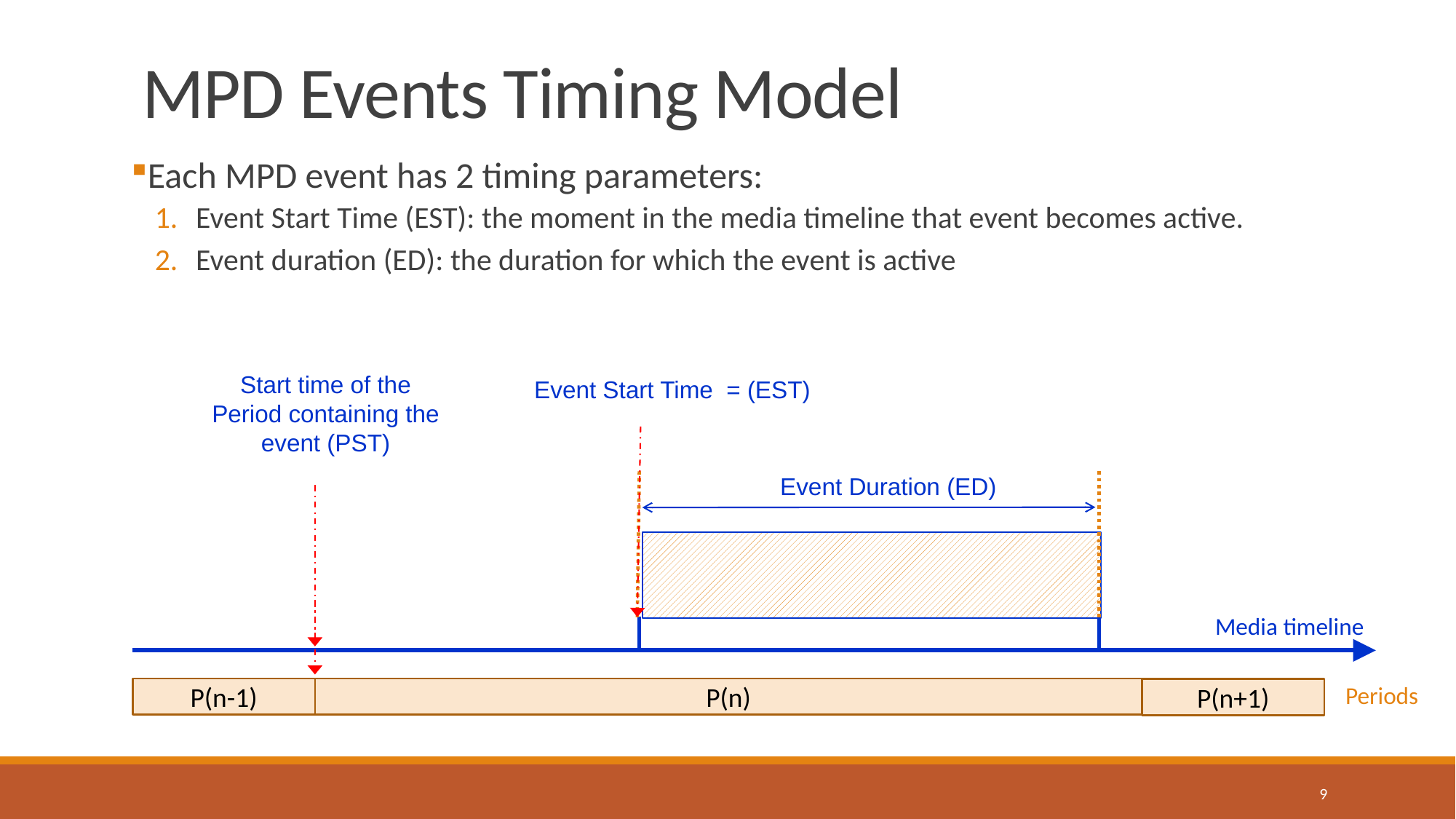

# MPD Events Timing Model
Each MPD event has 2 timing parameters:
Event Start Time (EST): the moment in the media timeline that event becomes active.
Event duration (ED): the duration for which the event is active
Start time of the Period containing the event (PST)
Event Start Time  = (EST)
Event Duration (ED)

Media timeline
Periods
P(n-1)
P(n)
P(n+1)
9